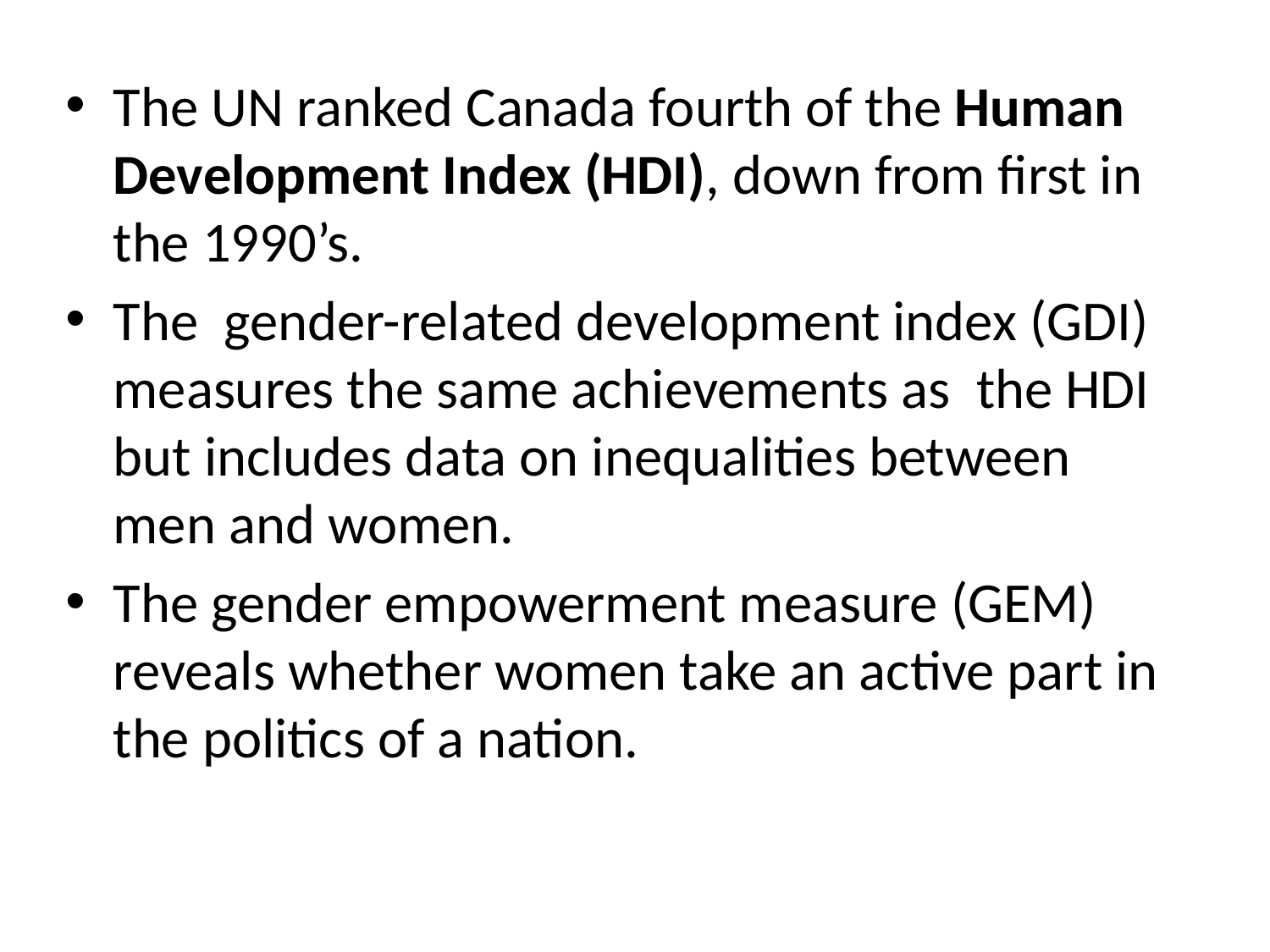

The UN ranked Canada fourth of the Human Development Index (HDI), down from first in the 1990’s.
The  gender-related development index (GDI) measures the same achievements as  the HDI but includes data on inequalities between men and women.
The gender empowerment measure (GEM) reveals whether women take an active part in the politics of a nation.